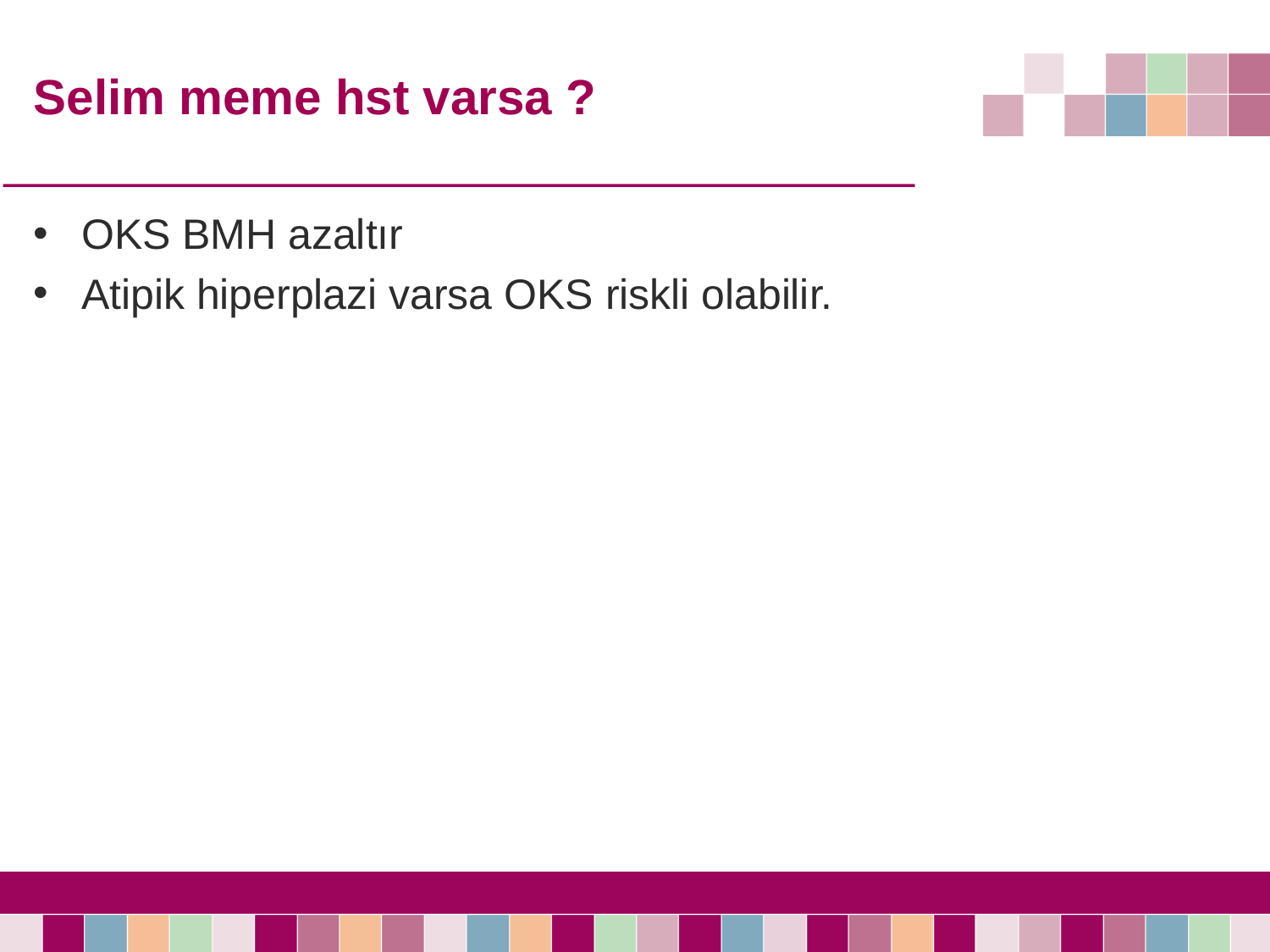

# Selim meme hst varsa ?
OKS BMH azaltır
Atipik hiperplazi varsa OKS riskli olabilir.